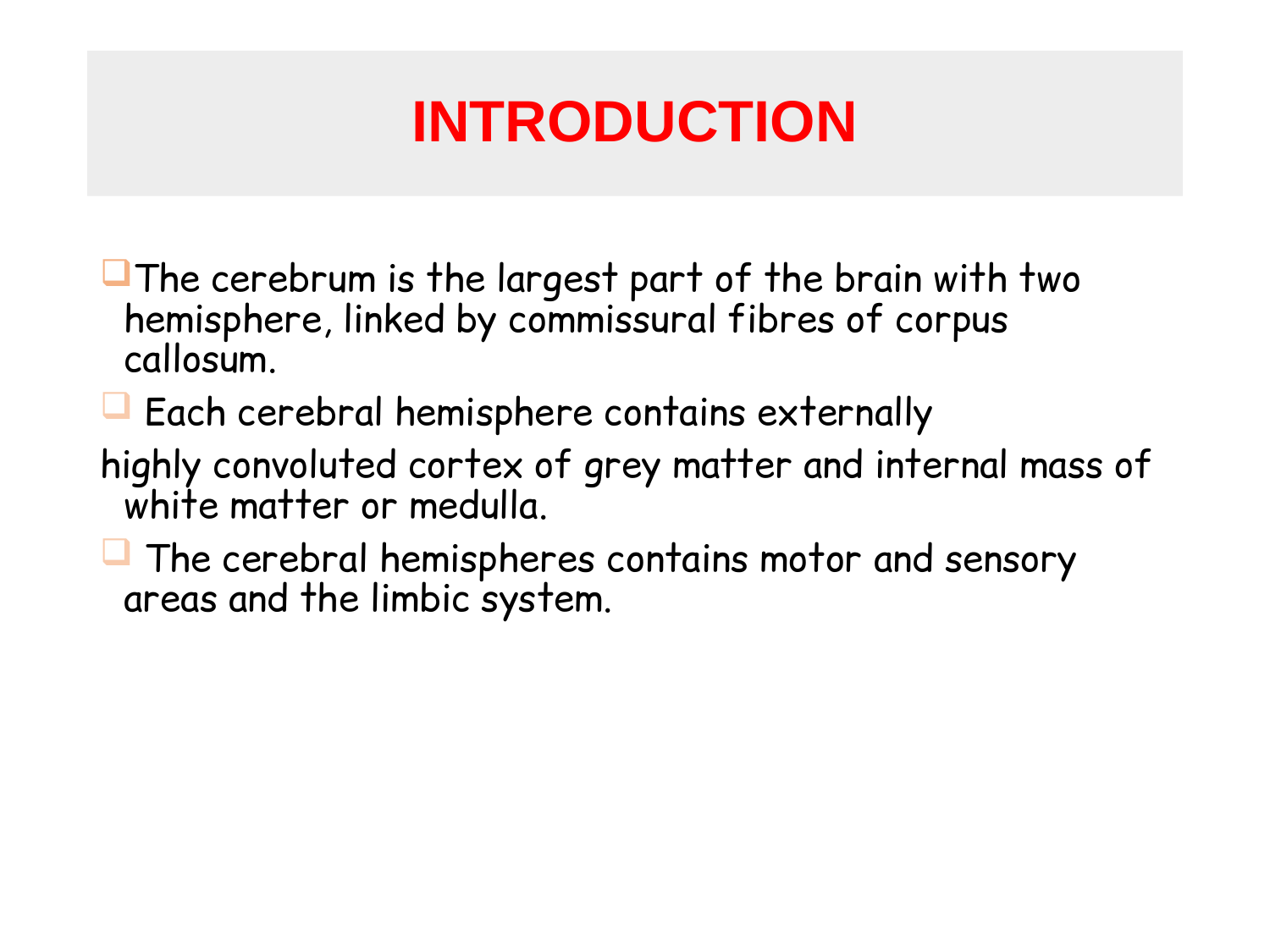

# INTRODUCTION
The cerebrum is the largest part of the brain with two hemisphere, linked by commissural fibres of corpus callosum.
 Each cerebral hemisphere contains externally
highly convoluted cortex of grey matter and internal mass of white matter or medulla.
 The cerebral hemispheres contains motor and sensory areas and the limbic system.